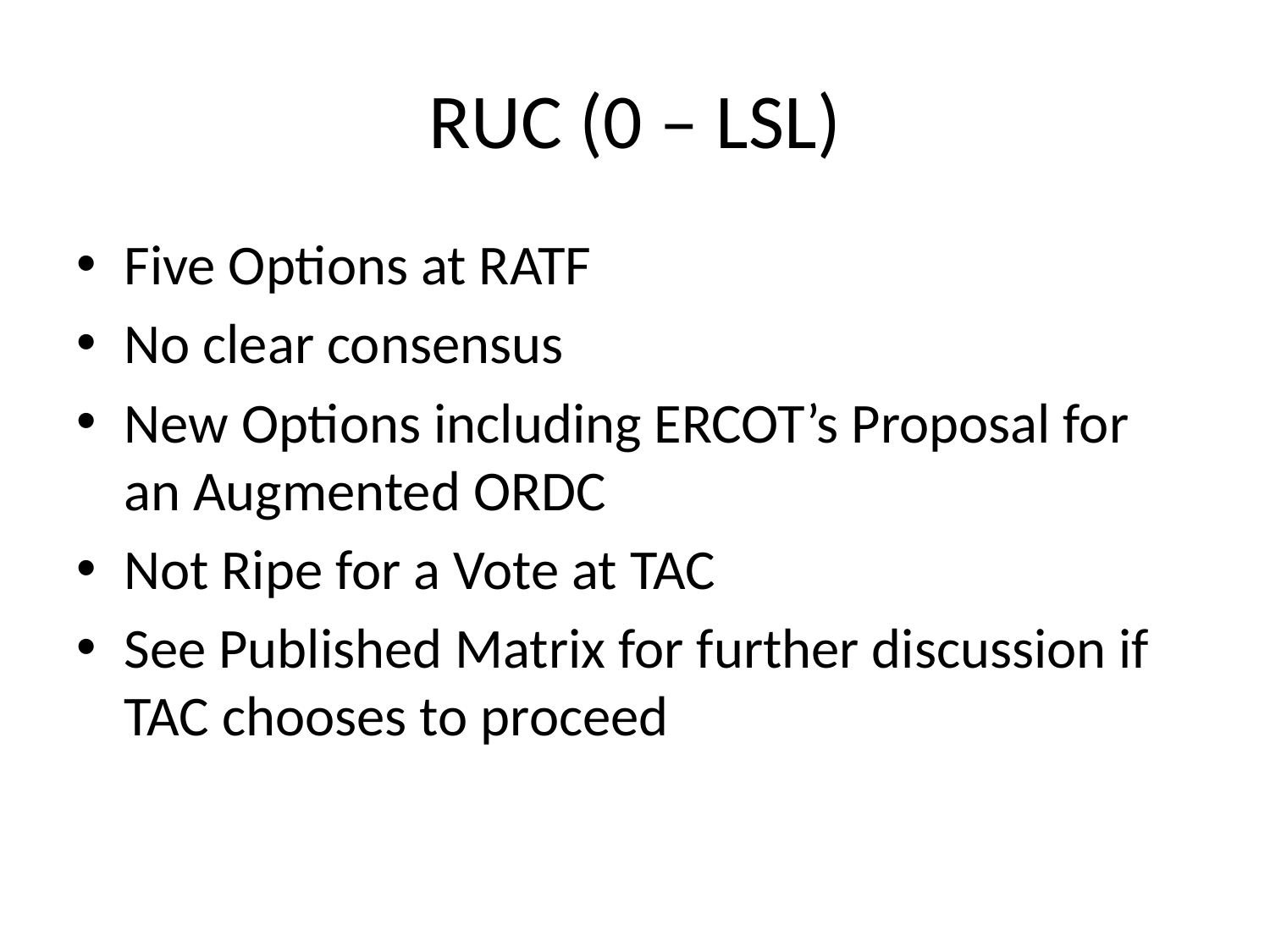

# RUC (0 – LSL)
Five Options at RATF
No clear consensus
New Options including ERCOT’s Proposal for an Augmented ORDC
Not Ripe for a Vote at TAC
See Published Matrix for further discussion if TAC chooses to proceed